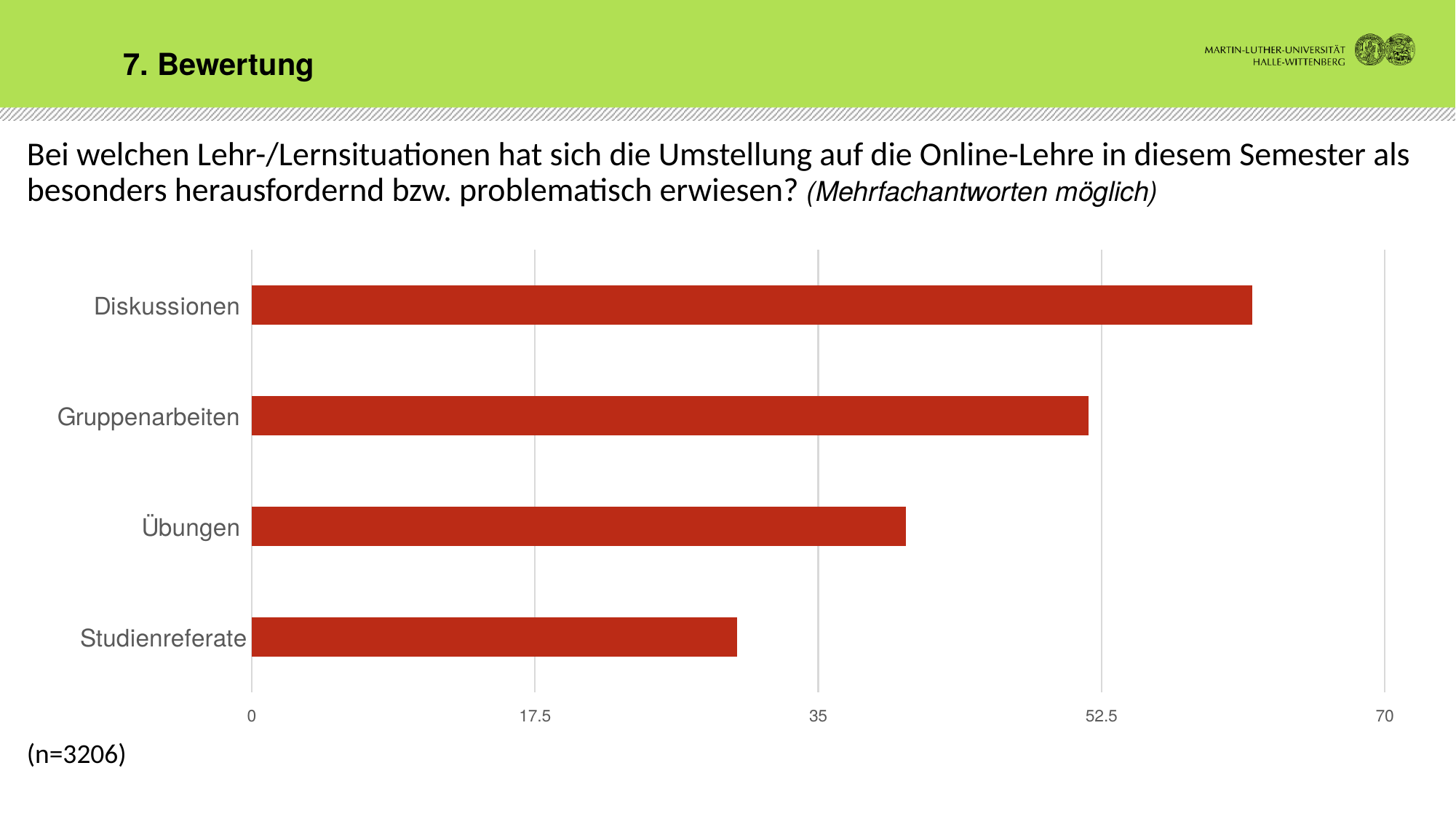

7. Bewertung
# Bei welchen Lehr-/Lernsituationen hat sich die Umstellung auf die Online-Lehre in diesem Semester als besonders herausfordernd bzw. problematisch erwiesen? (Mehrfachantworten möglich) (n=3206)

### Chart

| Category | Datenreihe 1 |
|---|---|
| Diskussionen  | 61.8 |
| Gruppenarbeiten  | 51.7 |
| Übungen  | 40.4 |
| Studienreferate | 30.0 |